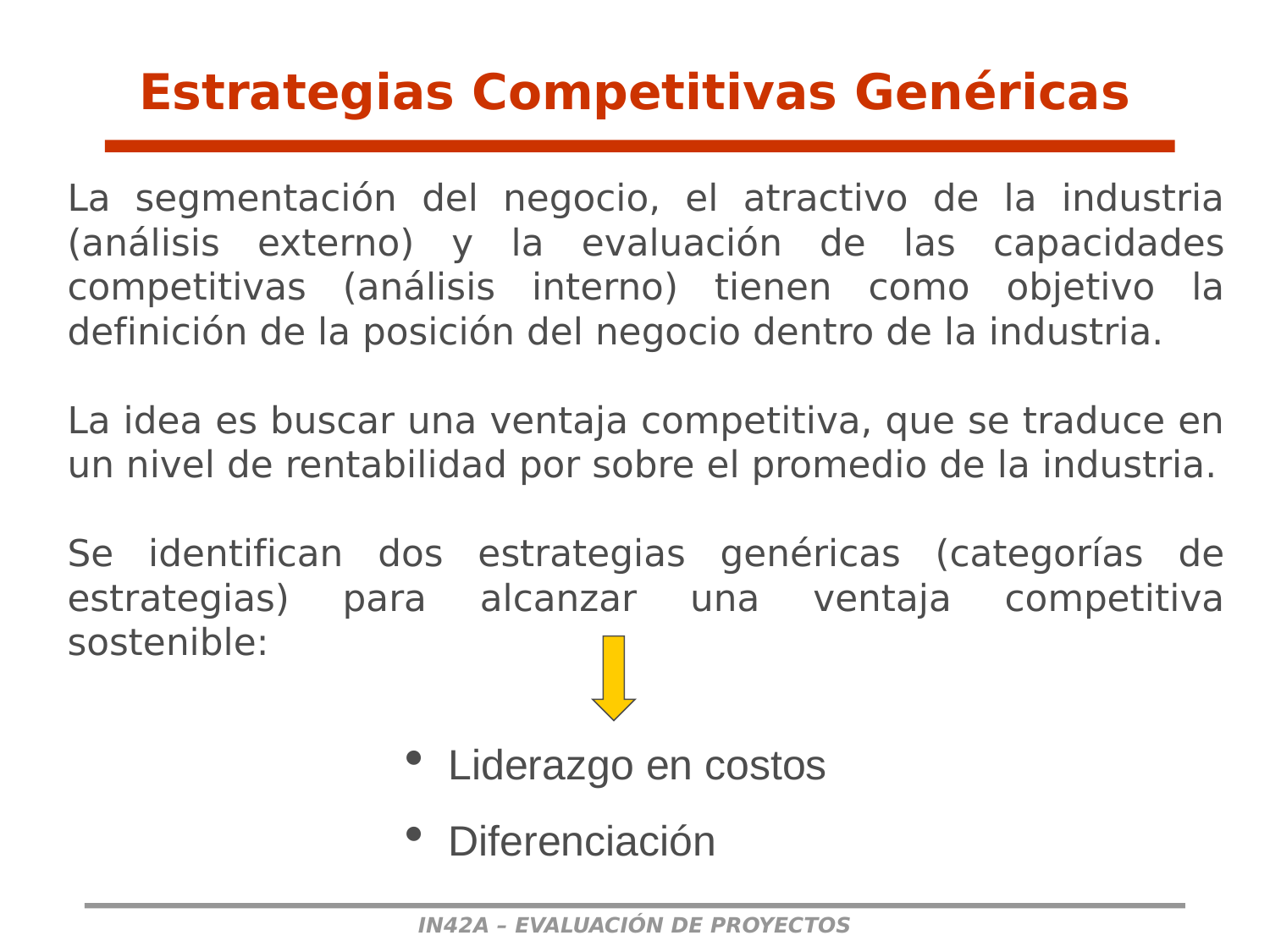

Estrategias Competitivas Genéricas
La segmentación del negocio, el atractivo de la industria (análisis externo) y la evaluación de las capacidades competitivas (análisis interno) tienen como objetivo la definición de la posición del negocio dentro de la industria.

La idea es buscar una ventaja competitiva, que se traduce en un nivel de rentabilidad por sobre el promedio de la industria.

Se identifican dos estrategias genéricas (categorías de estrategias) para alcanzar una ventaja competitiva sostenible:

 Liderazgo en costos
 Diferenciación
IN42A – EVALUACIÓN DE PROYECTOS